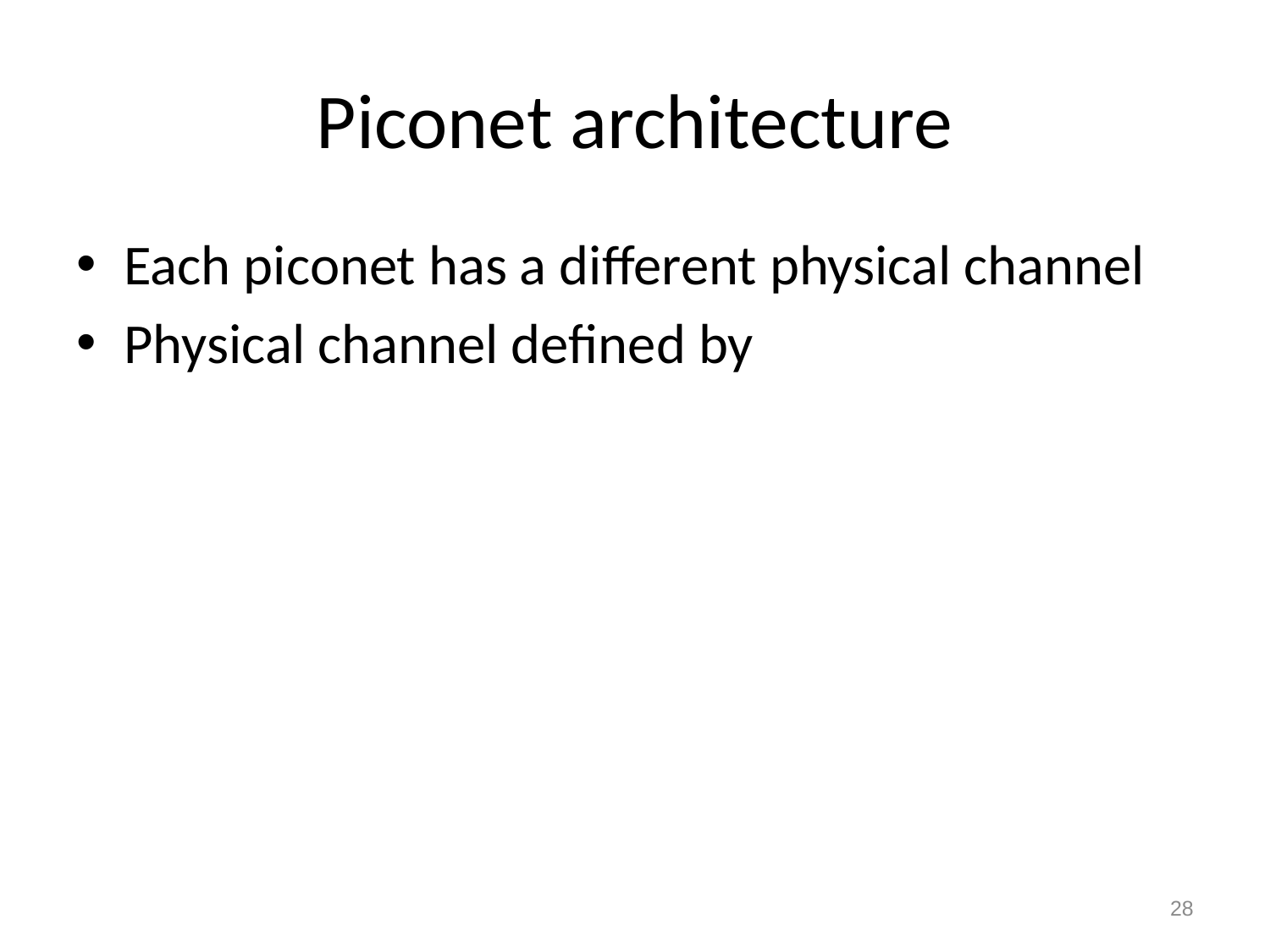

# Piconet architecture
Each piconet has a different physical channel
Physical channel defined by

28